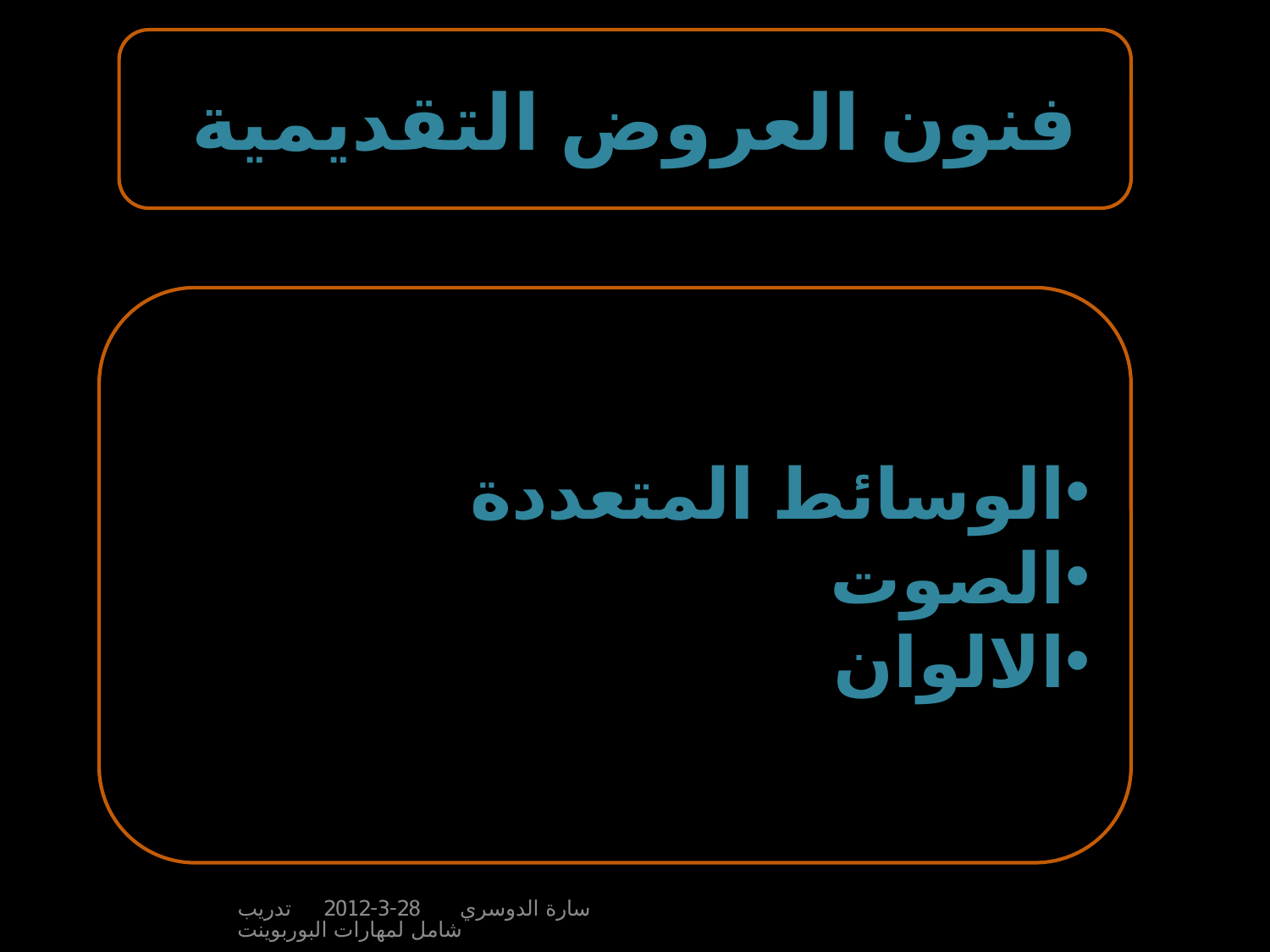

الوسائط المتعددة
الصوت
الالوان
سارة الدوسري      28-3-2012     تدريب شامل لمهارات البوربوينت